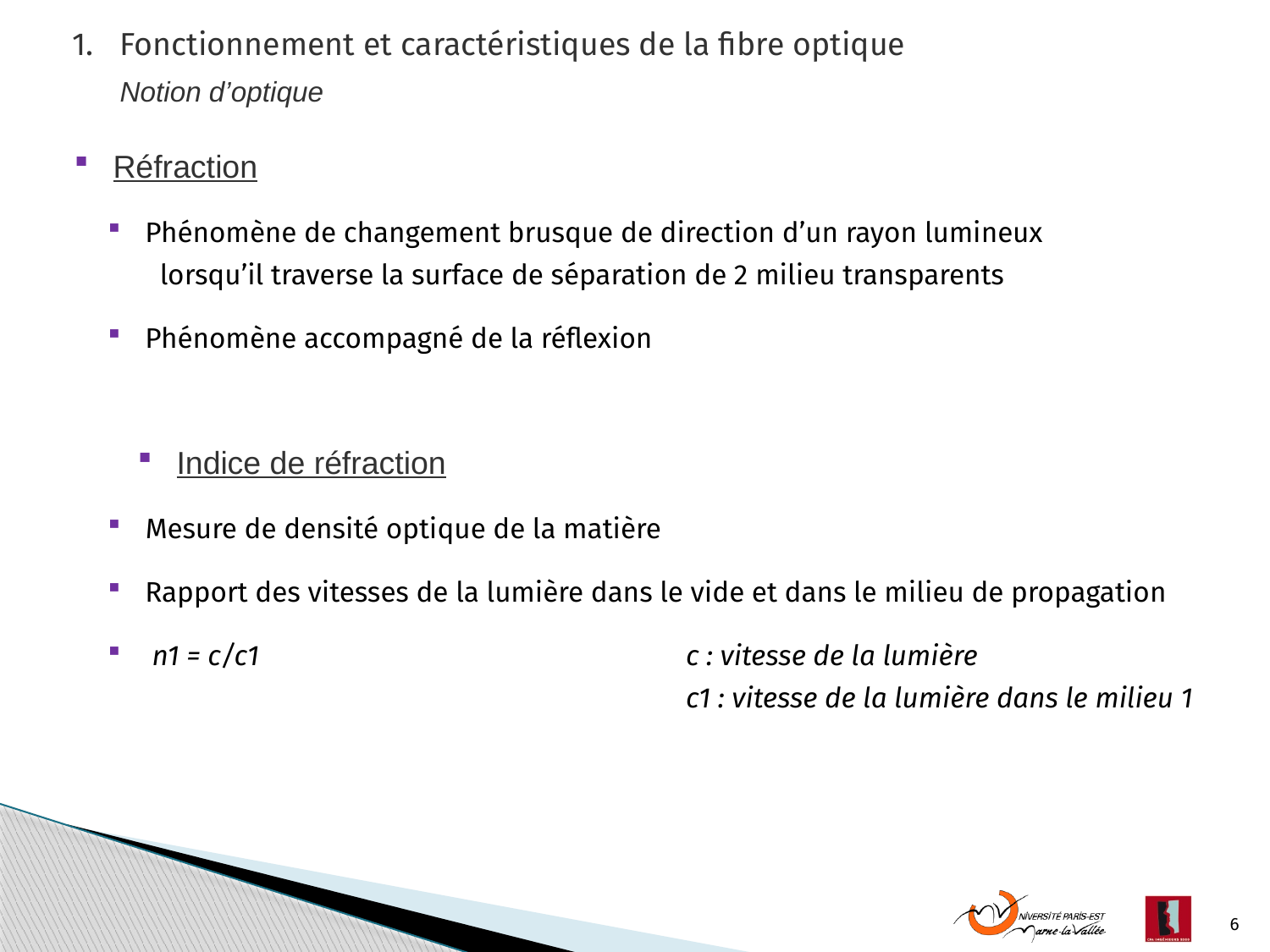

Fonctionnement et caractéristiques de la fibre optique
Notion d’optique
 Réfraction
 Phénomène de changement brusque de direction d’un rayon lumineux
   lorsqu’il traverse la surface de séparation de 2 milieu transparents
 Phénomène accompagné de la réflexion

 Indice de réfraction
 Mesure de densité optique de la matière
 Rapport des vitesses de la lumière dans le vide et dans le milieu de propagation
  n1 = c/c1	c : vitesse de la lumière
      	c1 : vitesse de la lumière dans le milieu 1

6